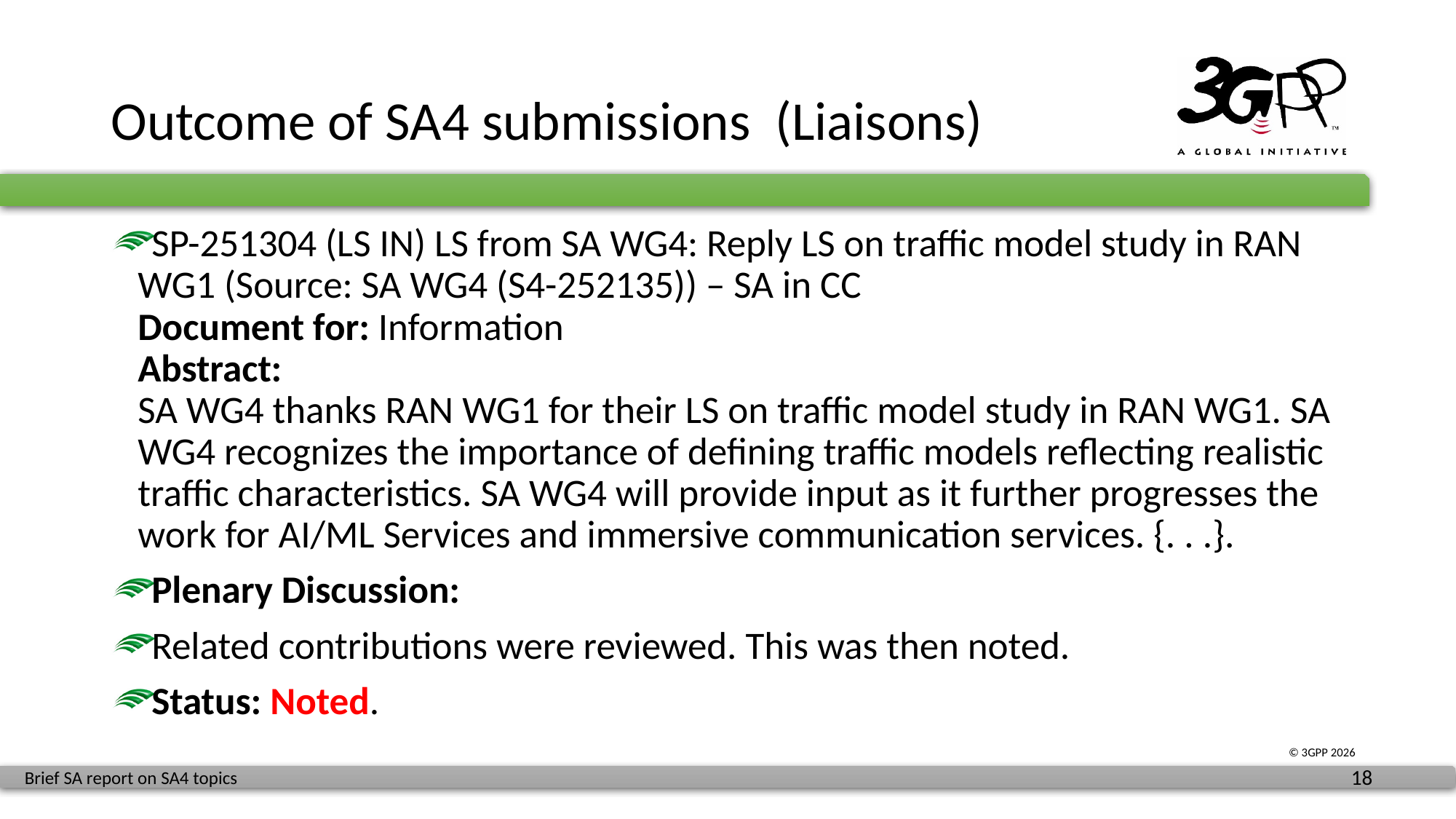

# Outcome of SA4 submissions  (Liaisons)
SP-251304 (LS IN) LS from SA WG4: Reply LS on traffic model study in RAN WG1 (Source: SA WG4 (S4-252135)) – SA in CC
Document for: Information
Abstract:
SA WG4 thanks RAN WG1 for their LS on traffic model study in RAN WG1. SA WG4 recognizes the importance of defining traffic models reflecting realistic traffic characteristics. SA WG4 will provide input as it further progresses the work for AI/ML Services and immersive communication services. {. . .}.
Plenary Discussion:
Related contributions were reviewed. This was then noted.
Status: Noted.